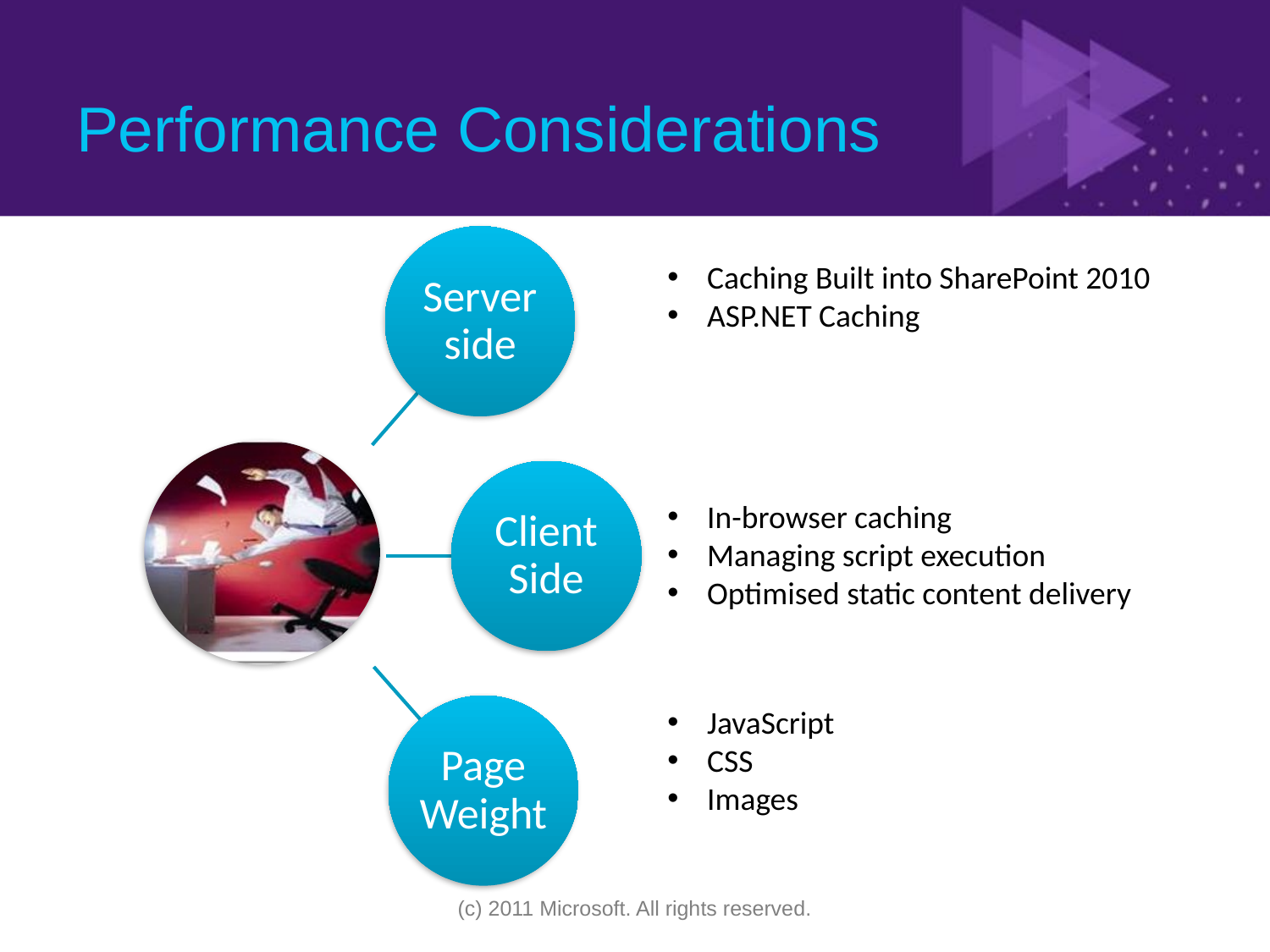

# Performance Considerations
Server side
Client Side
Page Weight
Caching Built into SharePoint 2010
ASP.NET Caching
In-browser caching
Managing script execution
Optimised static content delivery
JavaScript
CSS
Images
(c) 2011 Microsoft. All rights reserved.